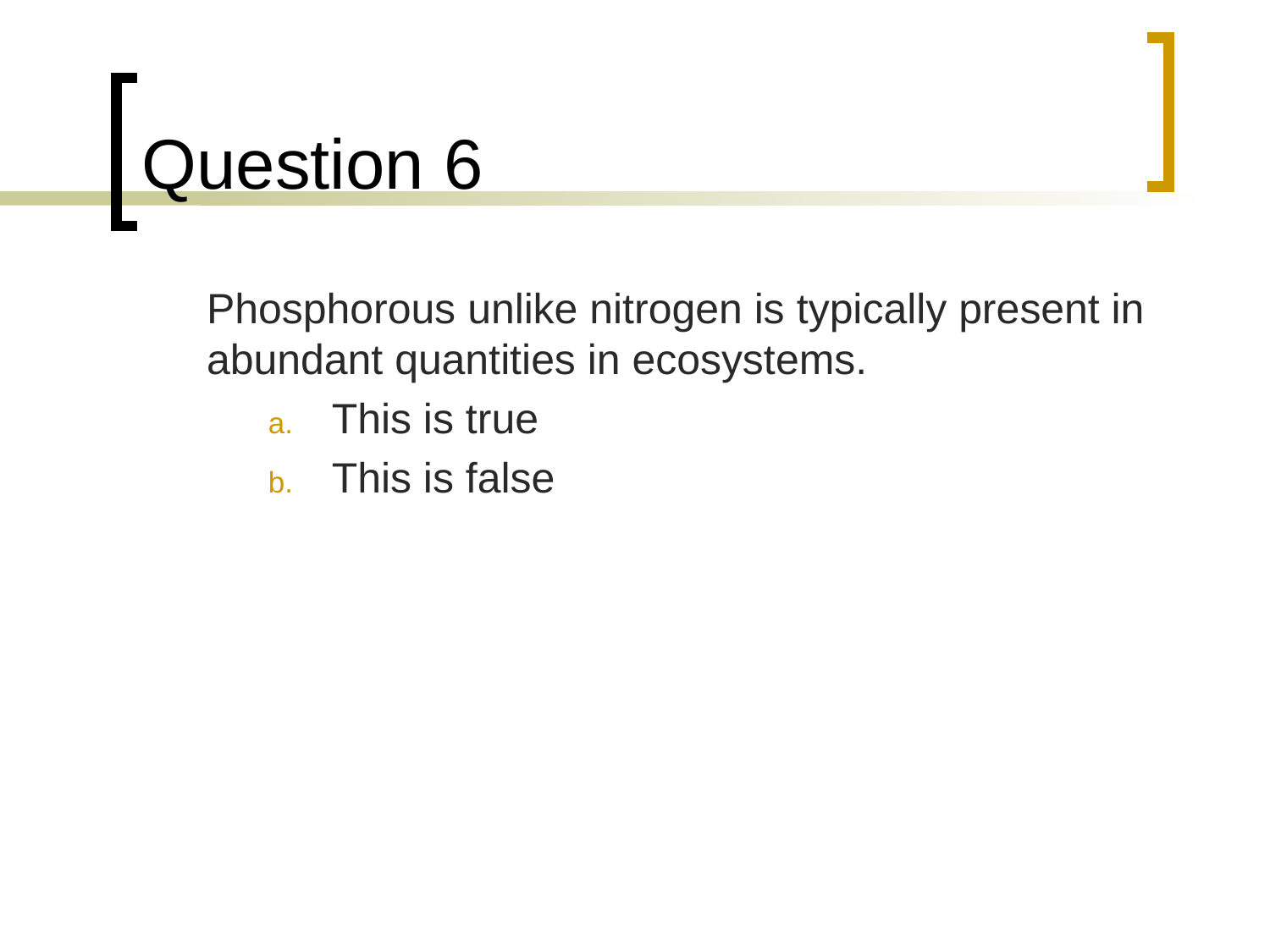

# Question 6
	Phosphorous unlike nitrogen is typically present in abundant quantities in ecosystems.
This is true
This is false